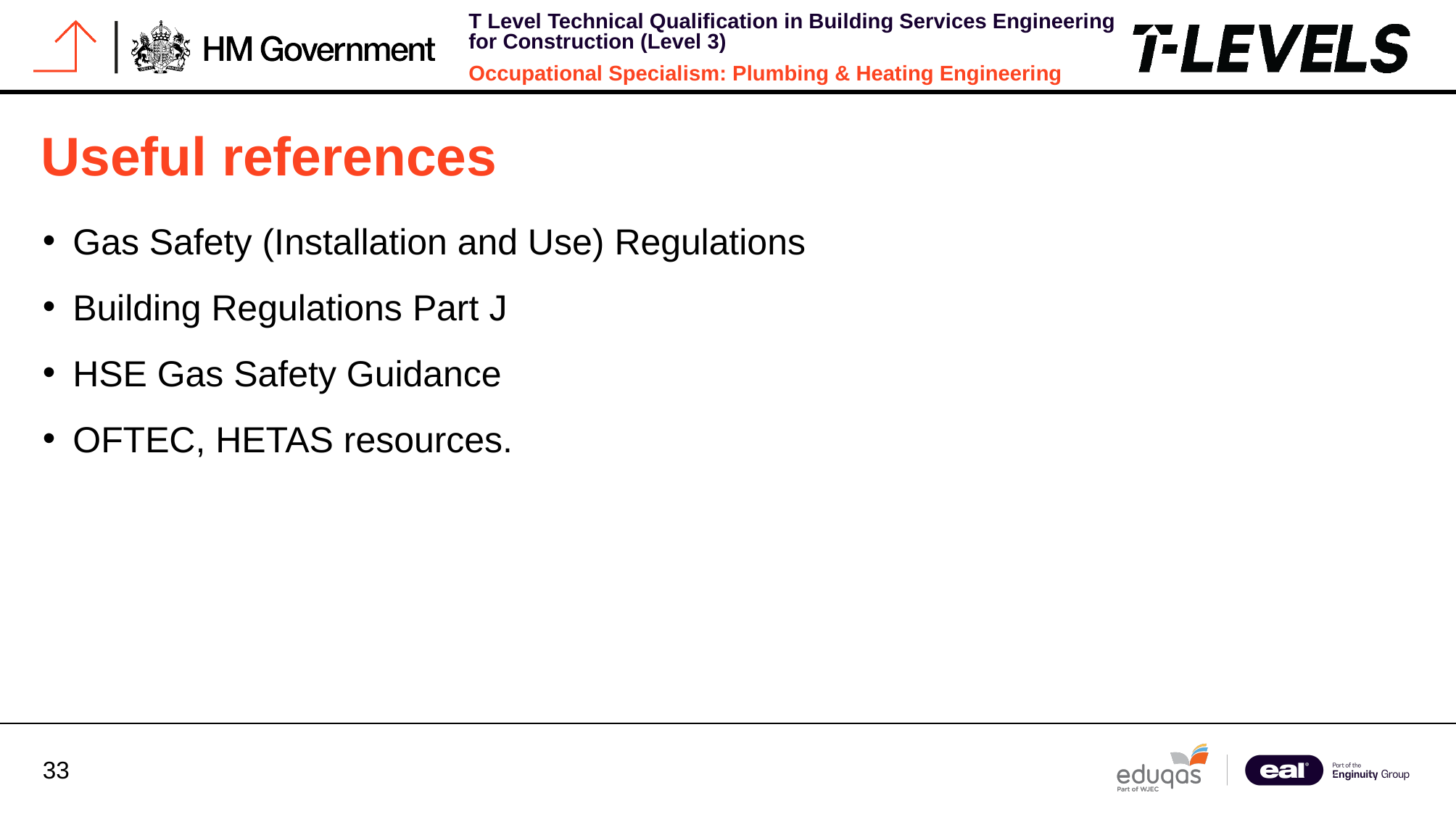

# Useful references
Gas Safety (Installation and Use) Regulations
Building Regulations Part J
HSE Gas Safety Guidance
OFTEC, HETAS resources.